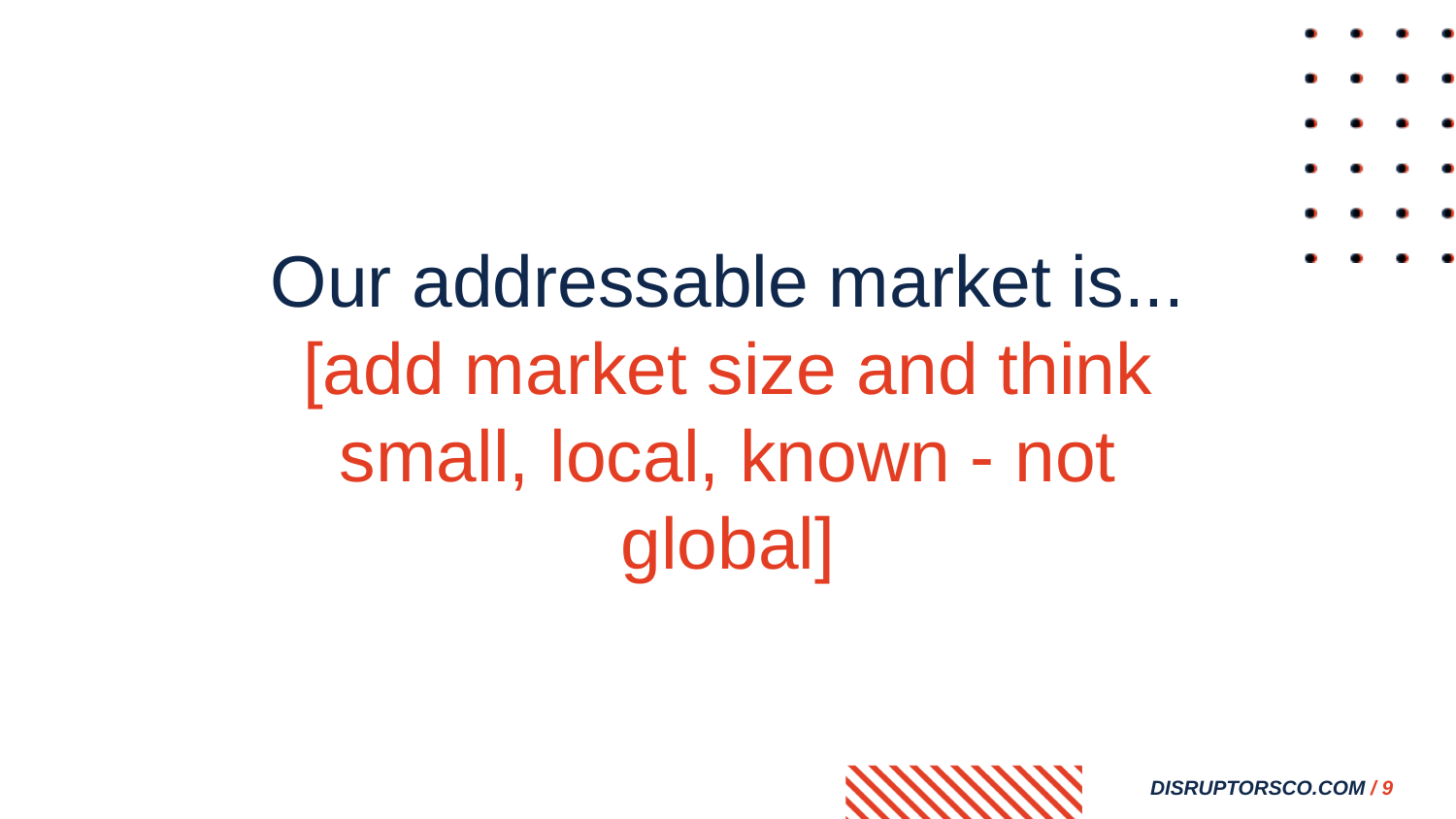

Our addressable market is... [add market size and think small, local, known - not global]